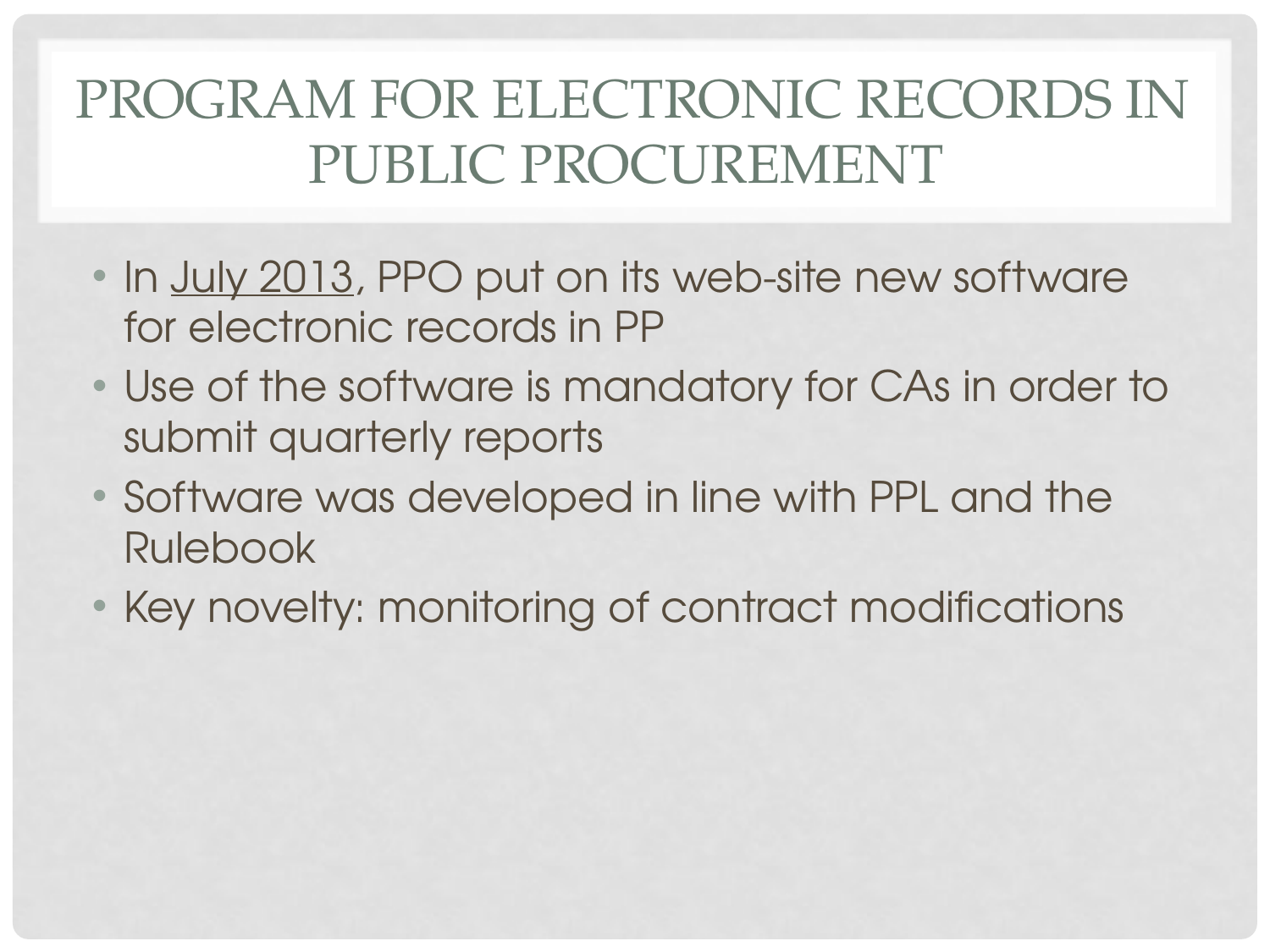

# Program for electronic records in public procurement
In July 2013, PPO put on its web-site new software for electronic records in PP
Use of the software is mandatory for CAs in order to submit quarterly reports
Software was developed in line with PPL and the Rulebook
Key novelty: monitoring of contract modifications